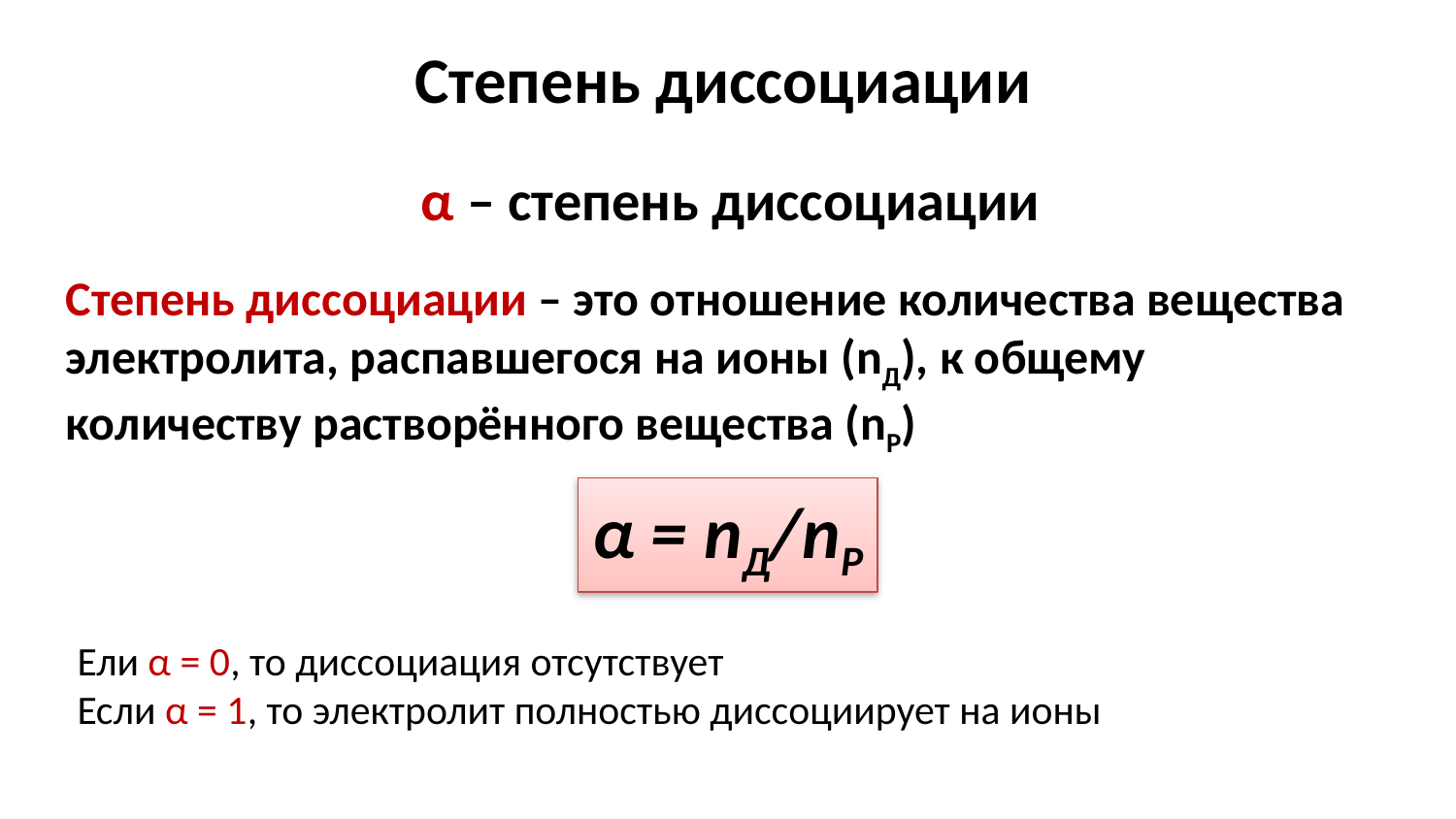

Степень диссоциации
α – степень диссоциации
Степень диссоциации – это отношение количества вещества электролита, распавшегося на ионы (nД), к общему количеству растворённого вещества (nР)
α = nД/nР
Ели α = 0, то диссоциация отсутствует
Если α = 1, то электролит полностью диссоциирует на ионы